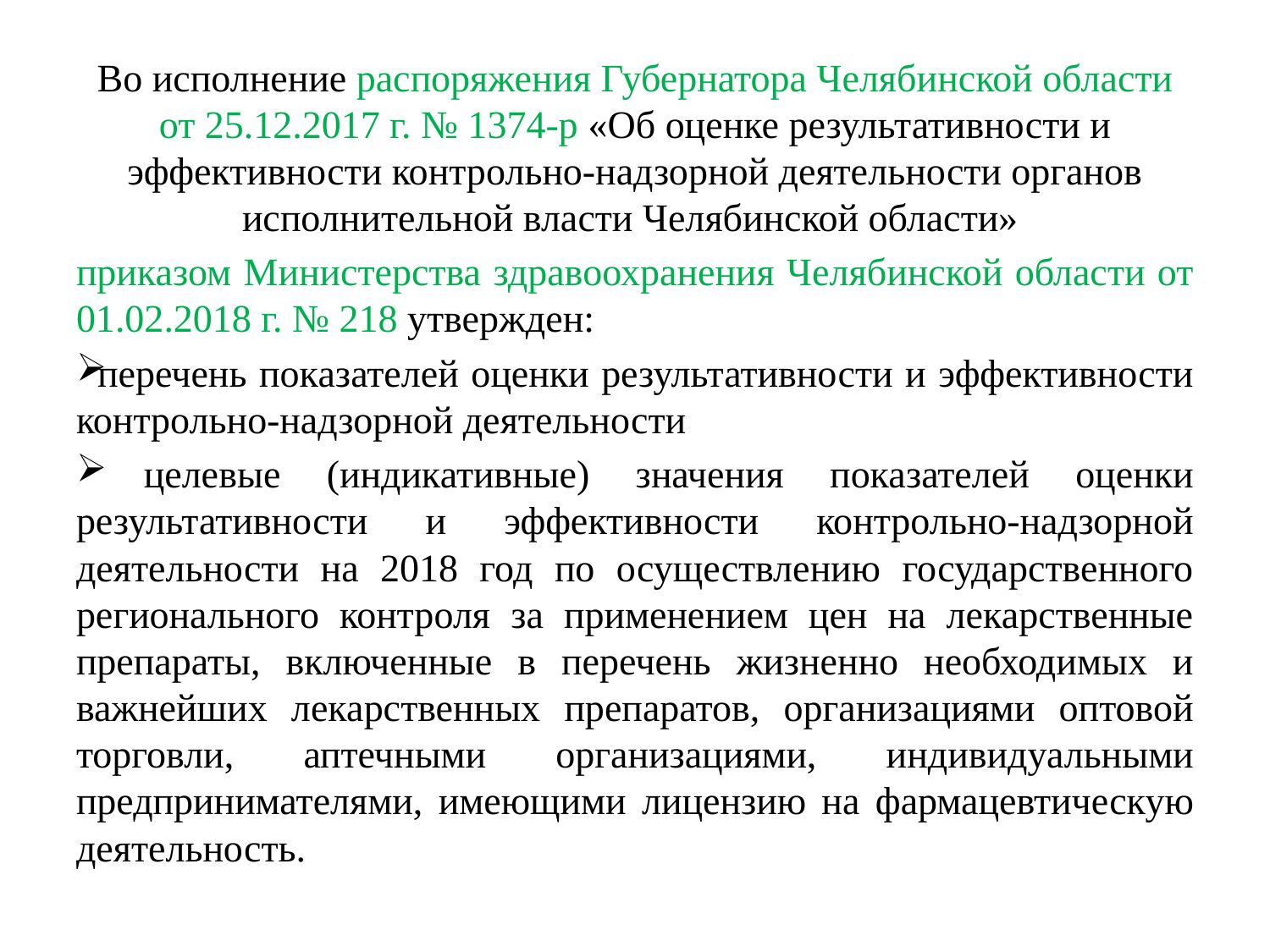

Во исполнение распоряжения Губернатора Челябинской области от 25.12.2017 г. № 1374-р «Об оценке результативности и эффективности контрольно-надзорной деятельности органов исполнительной власти Челябинской области»
приказом Министерства здравоохранения Челябинской области от 01.02.2018 г. № 218 утвержден:
перечень показателей оценки результативности и эффективности контрольно-надзорной деятельности
 целевые (индикативные) значения показателей оценки результативности и эффективности контрольно-надзорной деятельности на 2018 год по осуществлению государственного регионального контроля за применением цен на лекарственные препараты, включенные в перечень жизненно необходимых и важнейших лекарственных препаратов, организациями оптовой торговли, аптечными организациями, индивидуальными предпринимателями, имеющими лицензию на фармацевтическую деятельность.